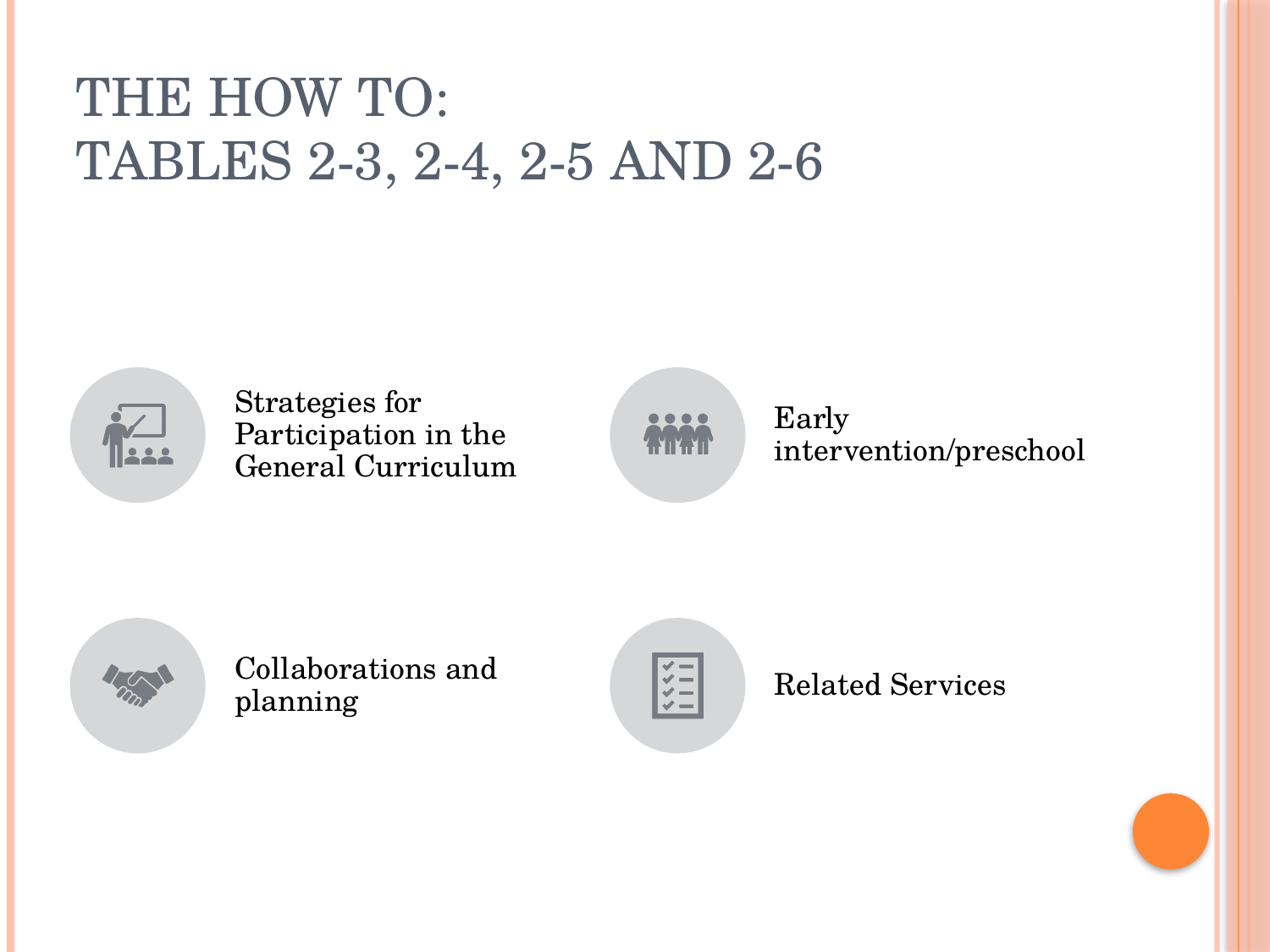

# The How to: Tables 2-3, 2-4, 2-5 and 2-6
Strategies for Participation in the General Curriculum
Early intervention/preschool
Collaborations and planning
Related Services